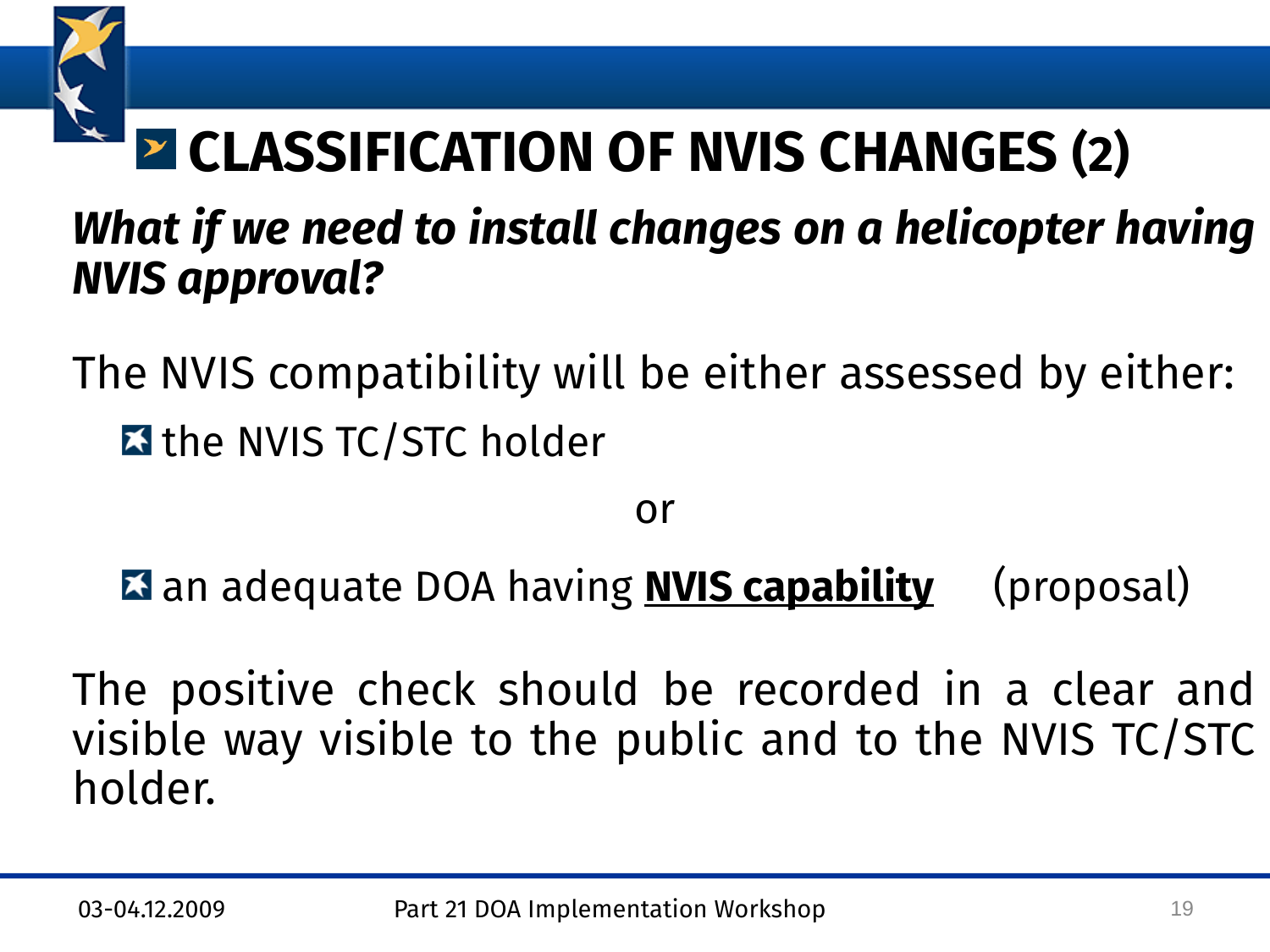

CLASSIFICATION OF NVIS CHANGES (2)
What if we need to install changes on a helicopter having NVIS approval?

The NVIS compatibility will be either assessed by either:
 the NVIS TC/STC holder
or
 an adequate DOA having NVIS capability      (proposal)

The positive check should be recorded in a clear and visible way visible to the public and to the NVIS TC/STC holder.
19
03-04.12.2009
Part 21 DOA Implementation Workshop